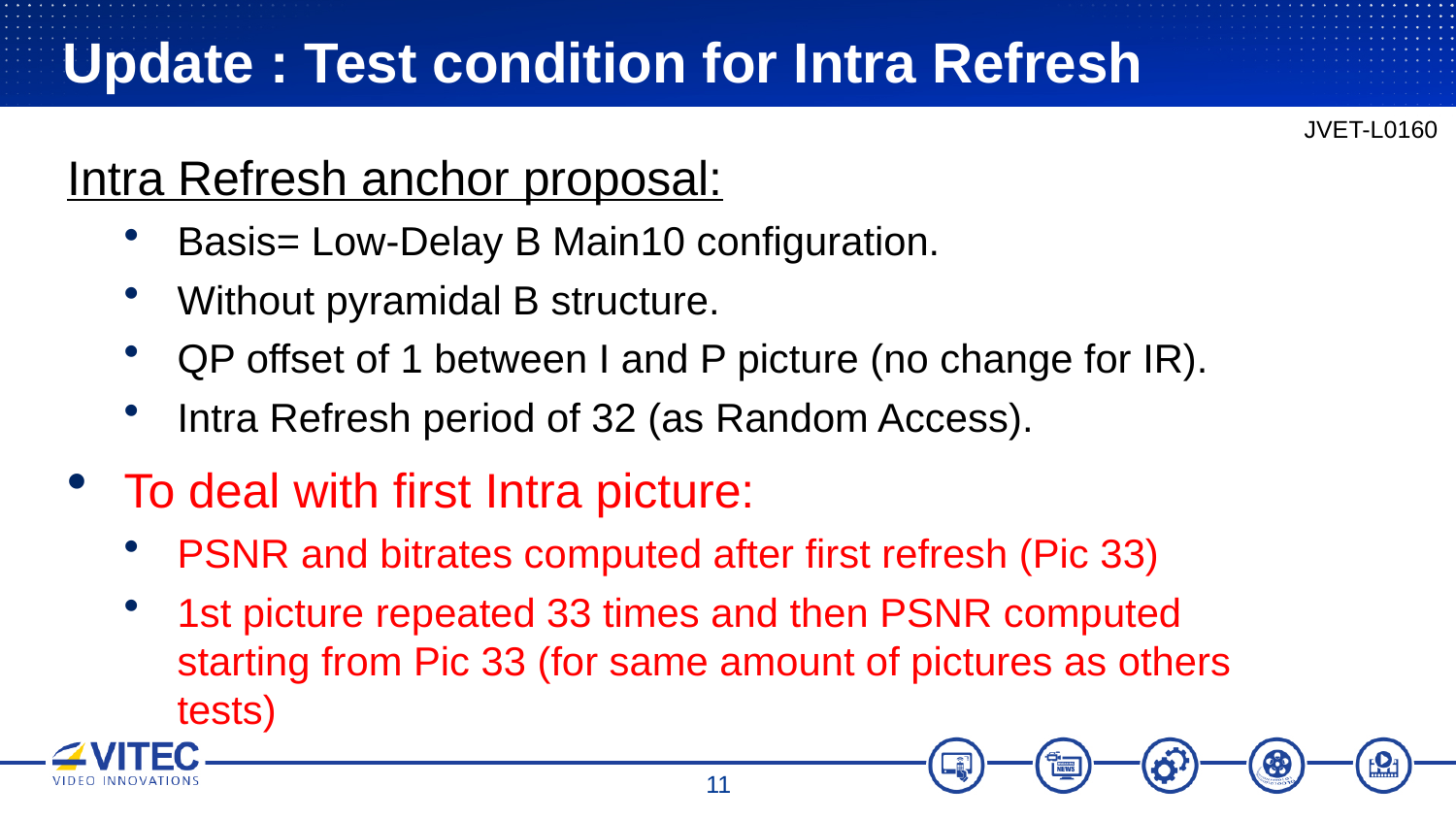

# Update : Test condition for Intra Refresh
JVET-L0160
Intra Refresh anchor proposal:
Basis= Low-Delay B Main10 configuration.
Without pyramidal B structure.
QP offset of 1 between I and P picture (no change for IR).
Intra Refresh period of 32 (as Random Access).
To deal with first Intra picture:
PSNR and bitrates computed after first refresh (Pic 33)
1st picture repeated 33 times and then PSNR computed starting from Pic 33 (for same amount of pictures as others tests)

11